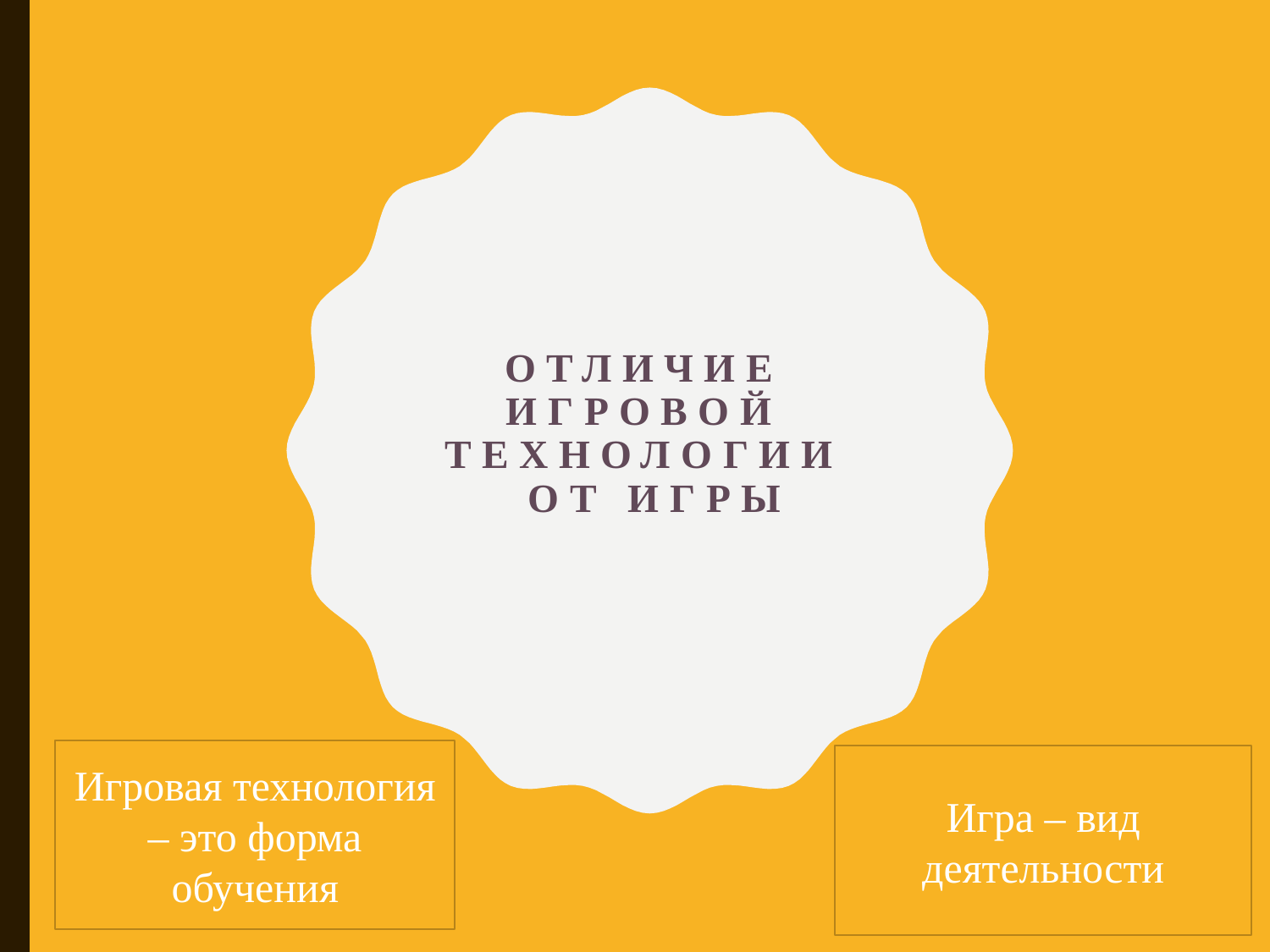

# Отличие игровой технологии от игры
Игровая технология – это форма обучения
Игра – вид деятельности